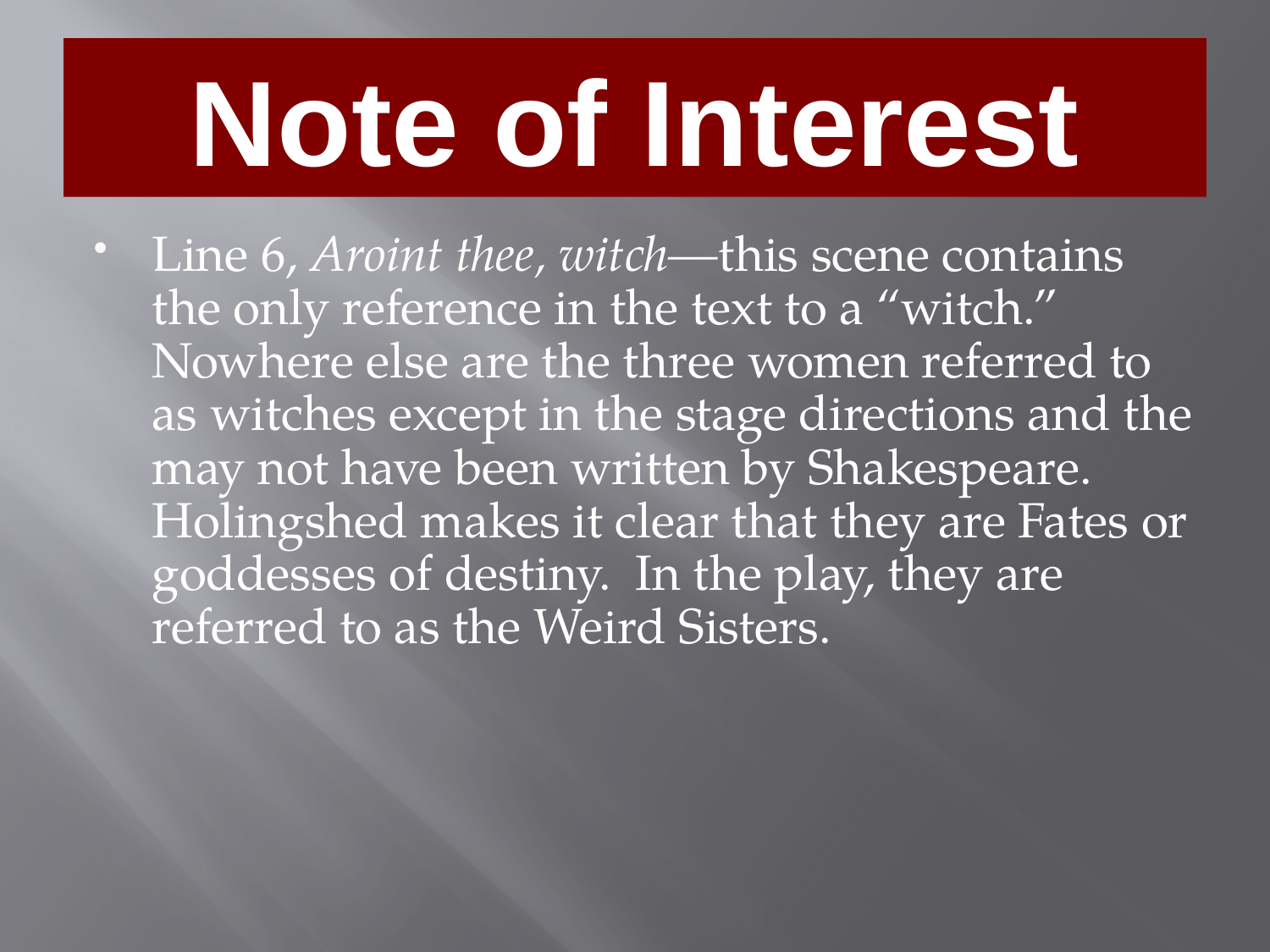

# Note of Interest
Line 6, Aroint thee, witch—this scene contains the only reference in the text to a “witch.”  Nowhere else are the three women referred to as witches except in the stage directions and the may not have been written by Shakespeare.  Holingshed makes it clear that they are Fates or goddesses of destiny.  In the play, they are referred to as the Weird Sisters.